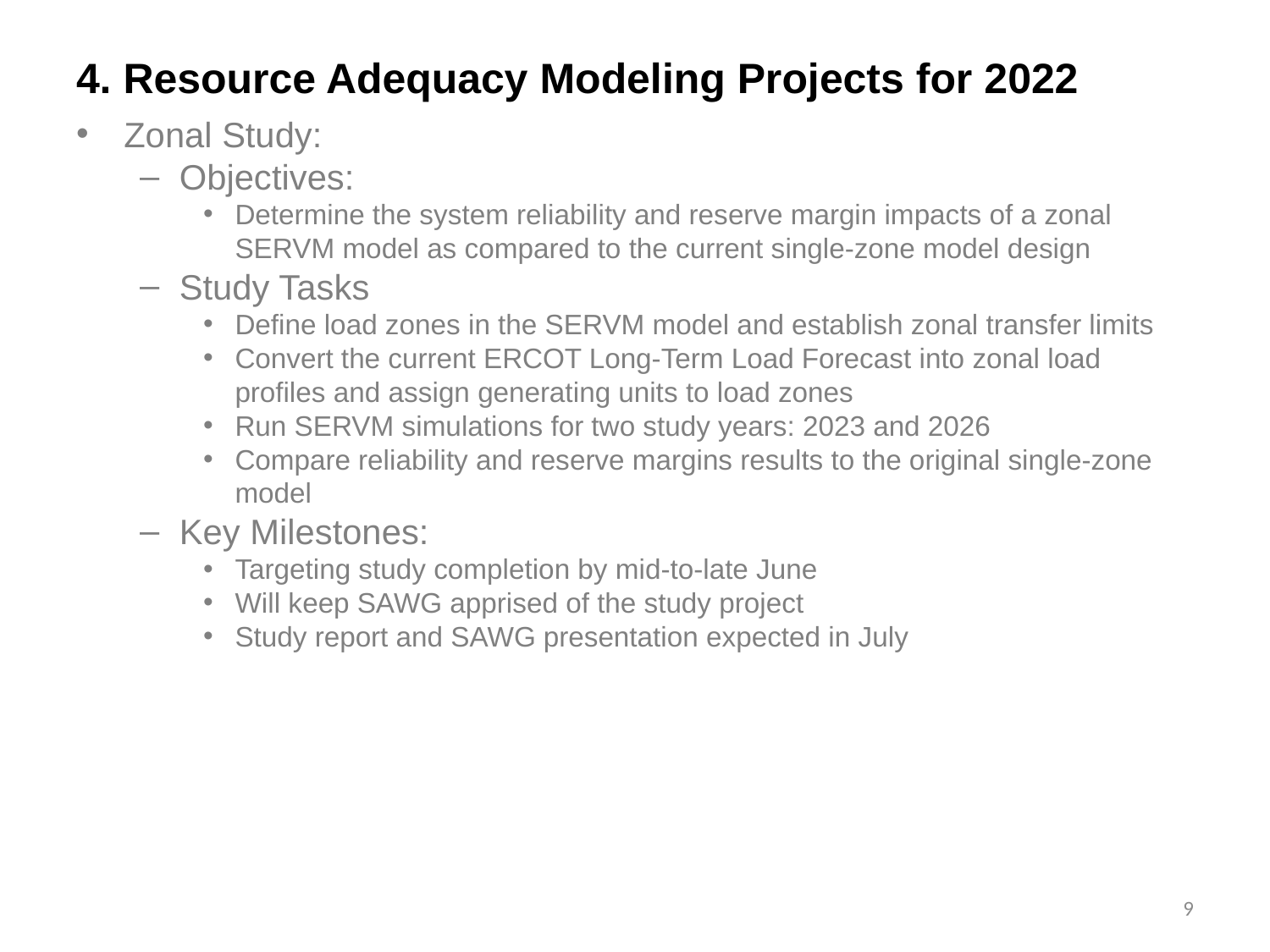

# 4. Resource Adequacy Modeling Projects for 2022
Zonal Study:
Objectives:
Determine the system reliability and reserve margin impacts of a zonal SERVM model as compared to the current single-zone model design
Study Tasks
Define load zones in the SERVM model and establish zonal transfer limits
Convert the current ERCOT Long-Term Load Forecast into zonal load profiles and assign generating units to load zones
Run SERVM simulations for two study years: 2023 and 2026
Compare reliability and reserve margins results to the original single-zone model
Key Milestones:
Targeting study completion by mid-to-late June
Will keep SAWG apprised of the study project
Study report and SAWG presentation expected in July

9